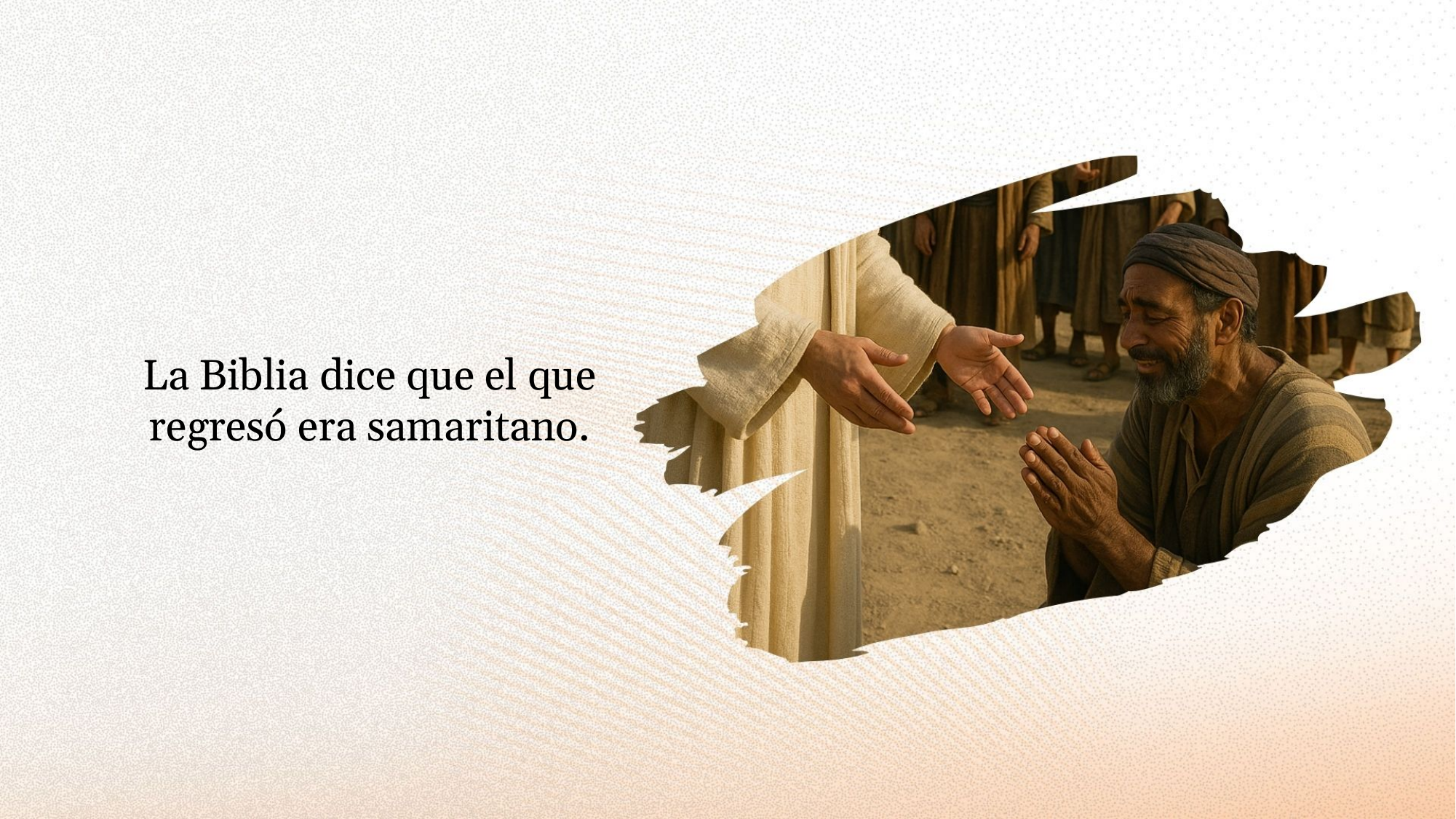

La Biblia dice que el que regresó era samaritano.